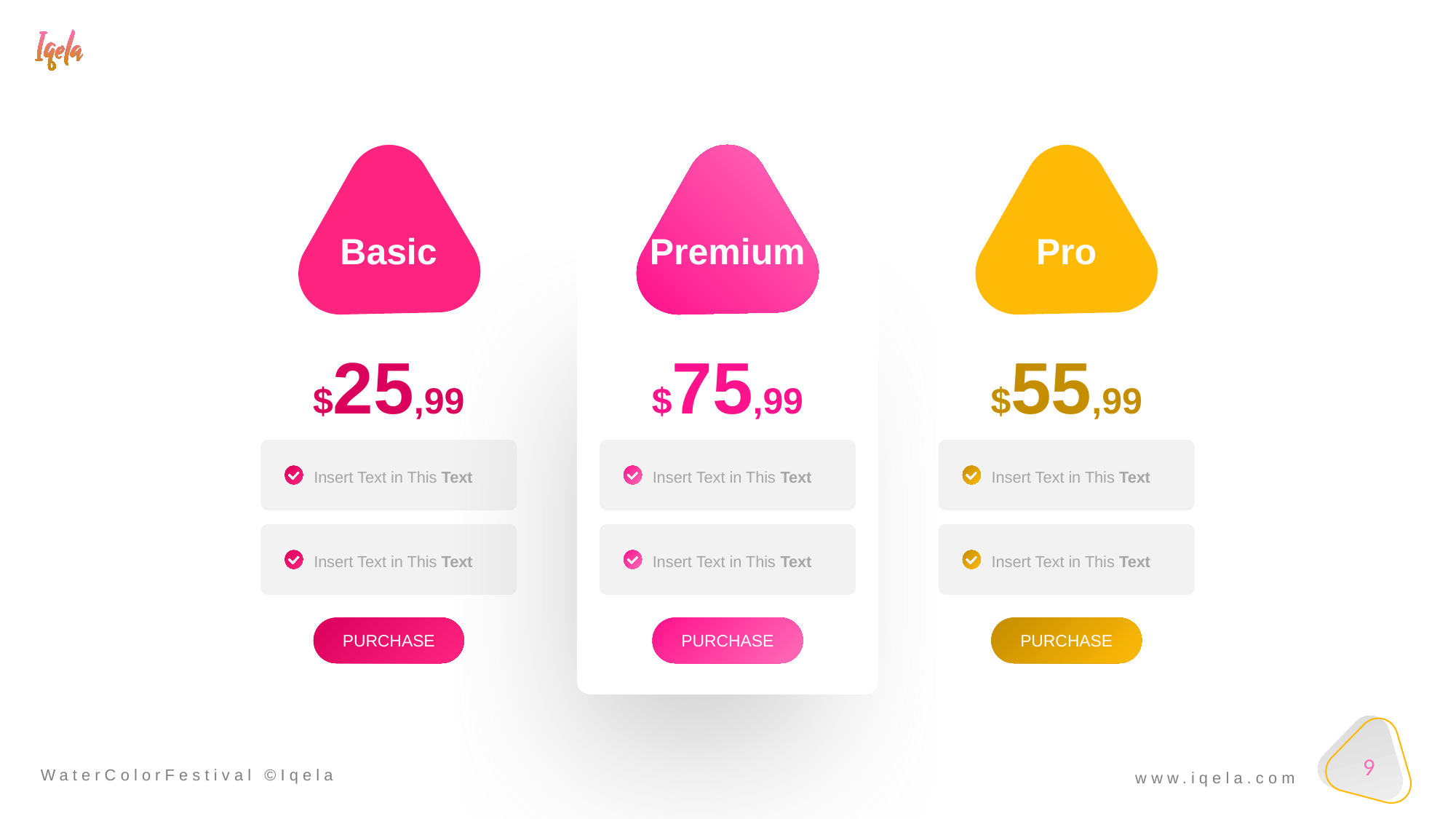

Basic

Premium

Pro

$25,99
$75,99
$55,99

Insert Text in This Text

Insert Text in This Text

Insert Text in This Text

Insert Text in This Text

Insert Text in This Text

Insert Text in This Text

PURCHASE
PURCHASE
PURCHASE